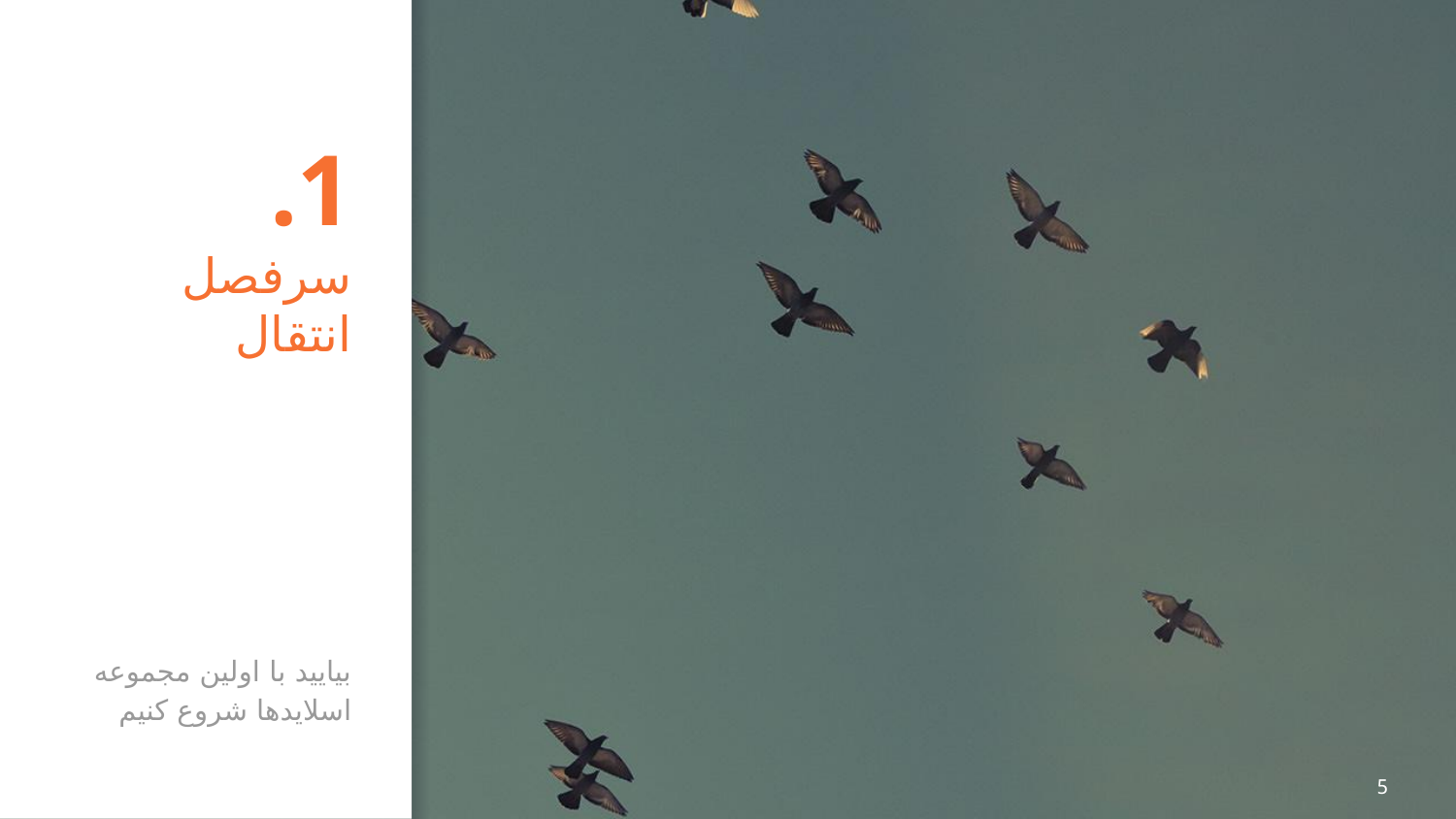

# 1.
سرفصل انتقال
بیایید با اولین مجموعه اسلایدها شروع کنیم
5